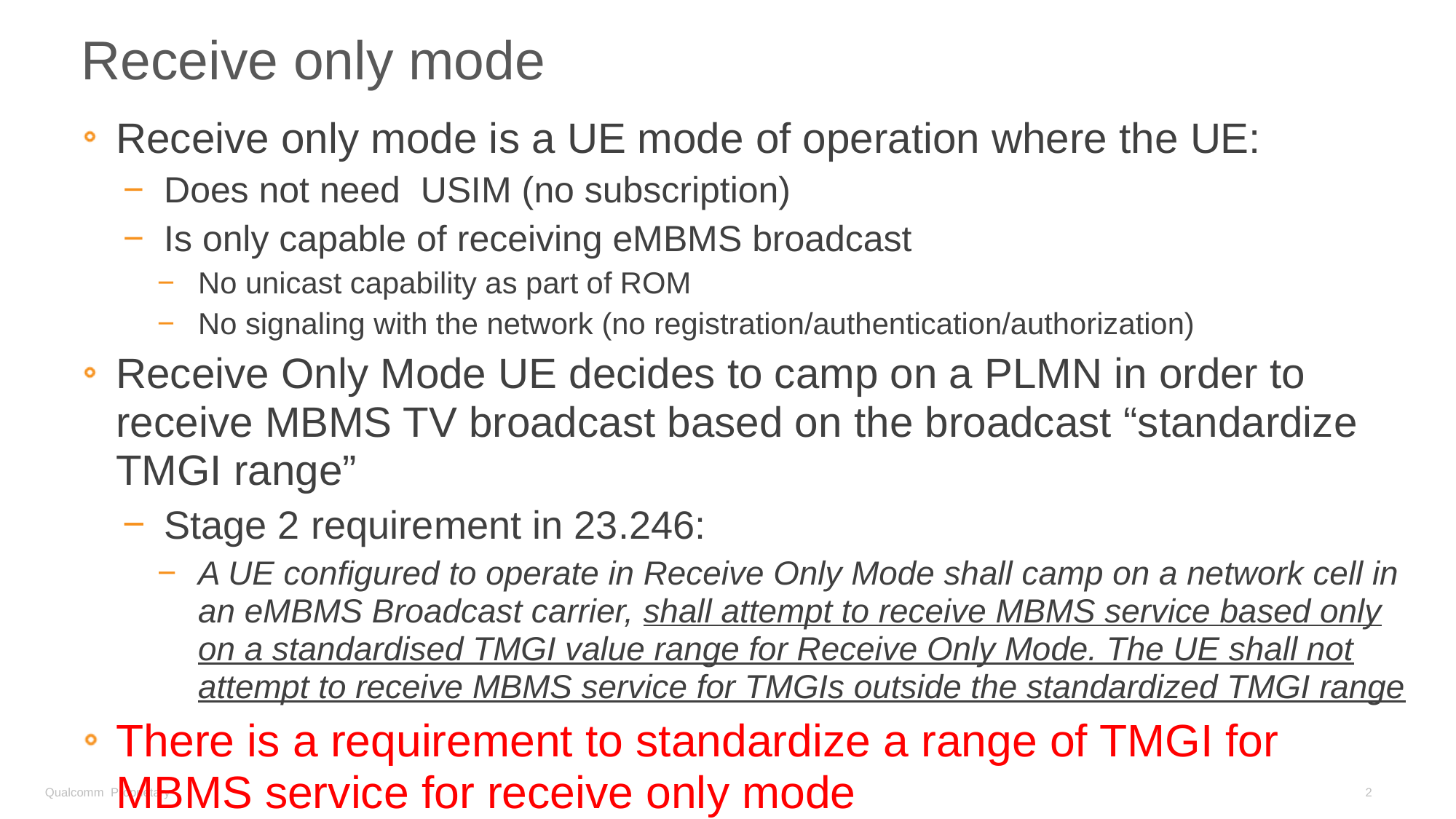

# Receive only mode
Receive only mode is a UE mode of operation where the UE:
Does not need  USIM (no subscription)
Is only capable of receiving eMBMS broadcast
No unicast capability as part of ROM
No signaling with the network (no registration/authentication/authorization)
Receive Only Mode UE decides to camp on a PLMN in order to receive MBMS TV broadcast based on the broadcast “standardize TMGI range”
Stage 2 requirement in 23.246:
A UE configured to operate in Receive Only Mode shall camp on a network cell in an eMBMS Broadcast carrier, shall attempt to receive MBMS service based only on a standardised TMGI value range for Receive Only Mode. The UE shall not attempt to receive MBMS service for TMGIs outside the standardized TMGI range
There is a requirement to standardize a range of TMGI for MBMS service for receive only mode